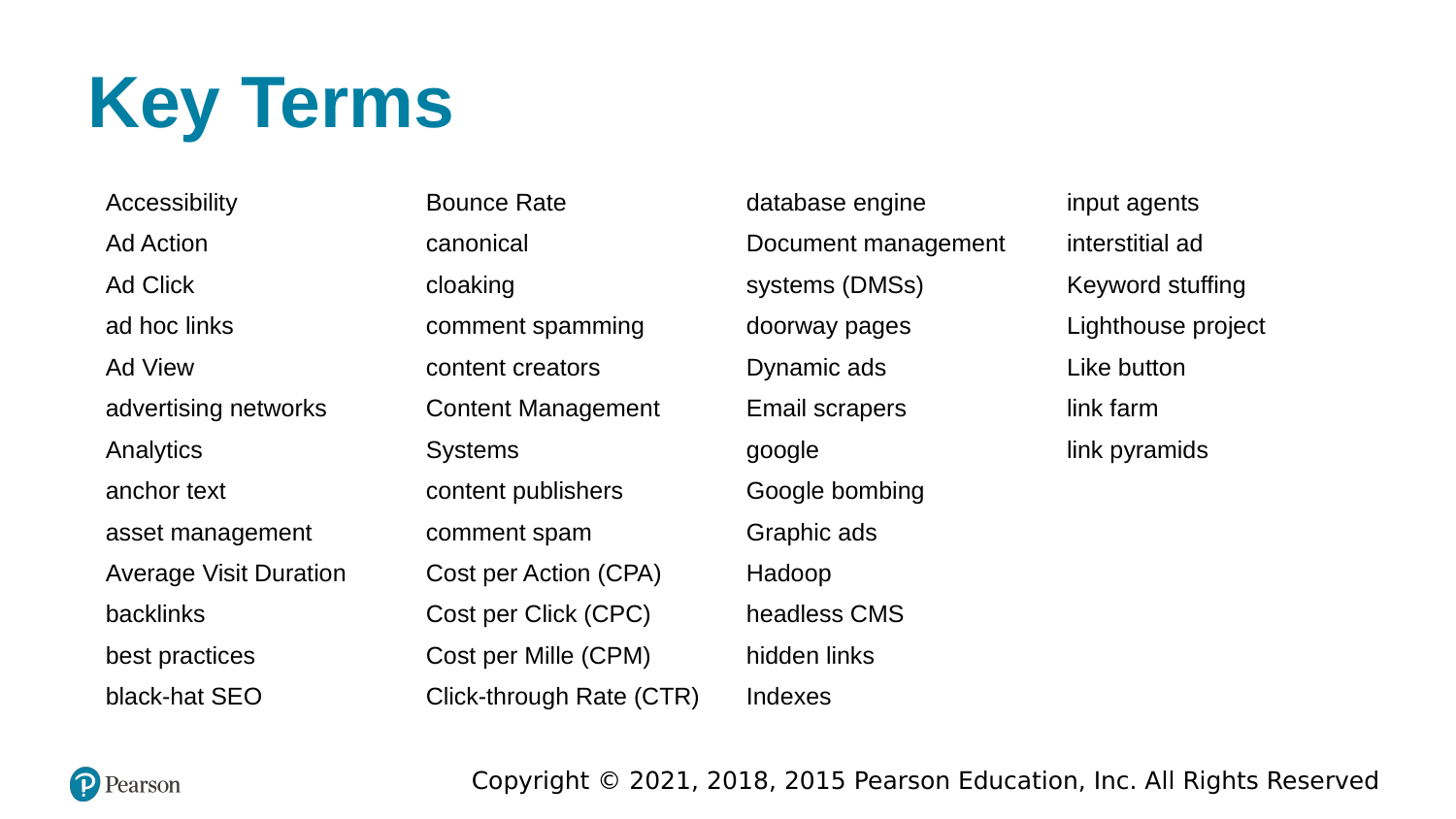

# Key Terms
Accessibility
Ad Action
Ad Click
ad hoc links
Ad View
advertising networks
Analytics
anchor text
asset management
Average Visit Duration
backlinks
best practices
black-hat SEO
Bounce Rate
canonical
cloaking
comment spamming
content creators
Content Management
Systems
content publishers
comment spam
Cost per Action (CPA)
Cost per Click (CPC)
Cost per Mille (CPM)
Click-through Rate (CTR)
database engine
Document management
systems (DMSs)
doorway pages
Dynamic ads
Email scrapers
google
Google bombing
Graphic ads
Hadoop
headless CMS
hidden links
Indexes
input agents
interstitial ad
Keyword stuffing
Lighthouse project
Like button
link farm
link pyramids